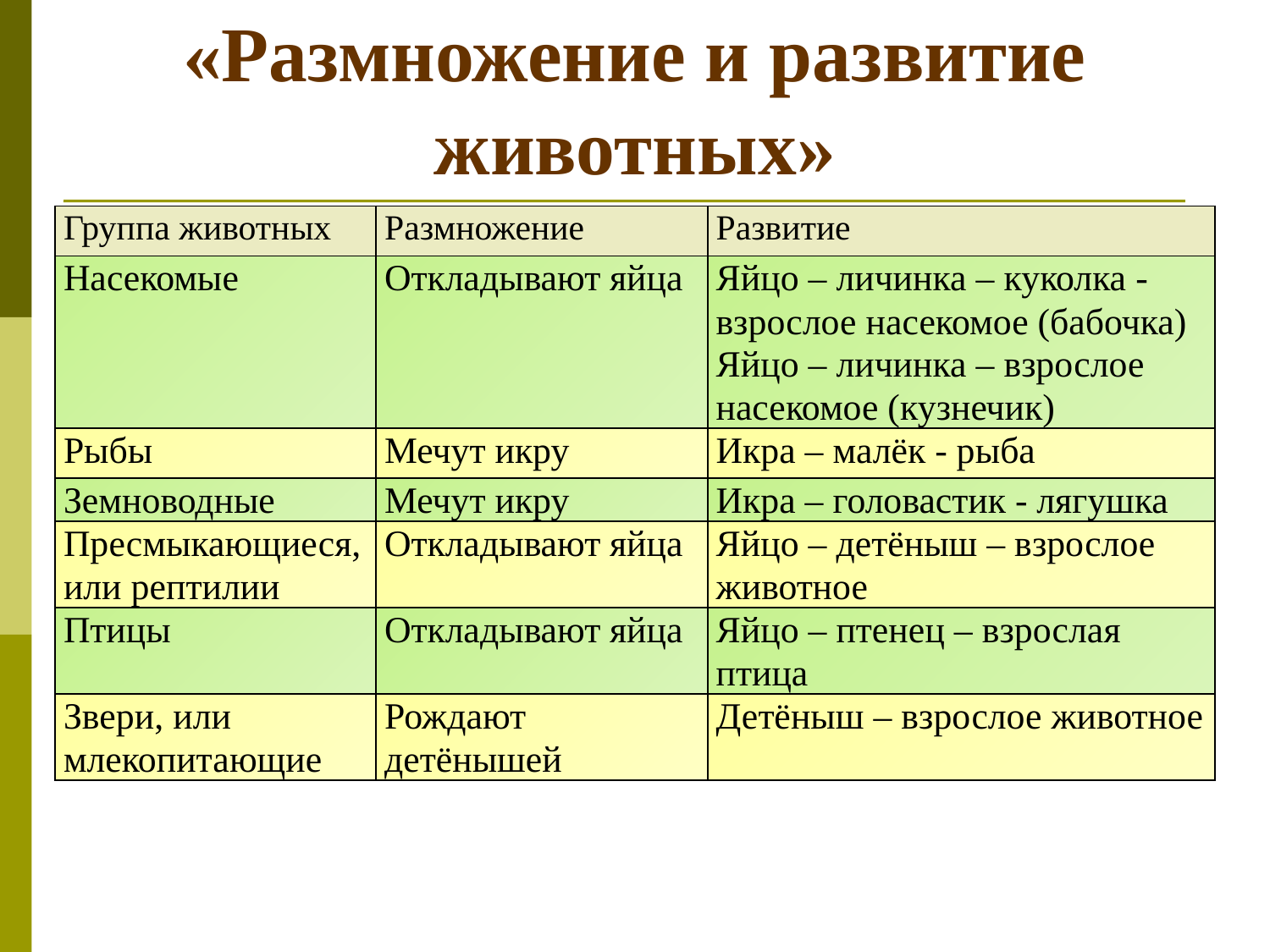

# «Размножение и развитие животных»
| Группа животных | Размножение | Развитие |
| --- | --- | --- |
| Насекомые | Откладывают яйца | Яйцо – личинка – куколка - взрослое насекомое (бабочка) Яйцо – личинка – взрослое насекомое (кузнечик) |
| Рыбы | Мечут икру | Икра – малёк - рыба |
| Земноводные | Мечут икру | Икра – головастик - лягушка |
| Пресмыкающиеся, или рептилии | Откладывают яйца | Яйцо – детёныш – взрослое животное |
| Птицы | Откладывают яйца | Яйцо – птенец – взрослая птица |
| Звери, или млекопитающие | Рождают детёнышей | Детёныш – взрослое животное |